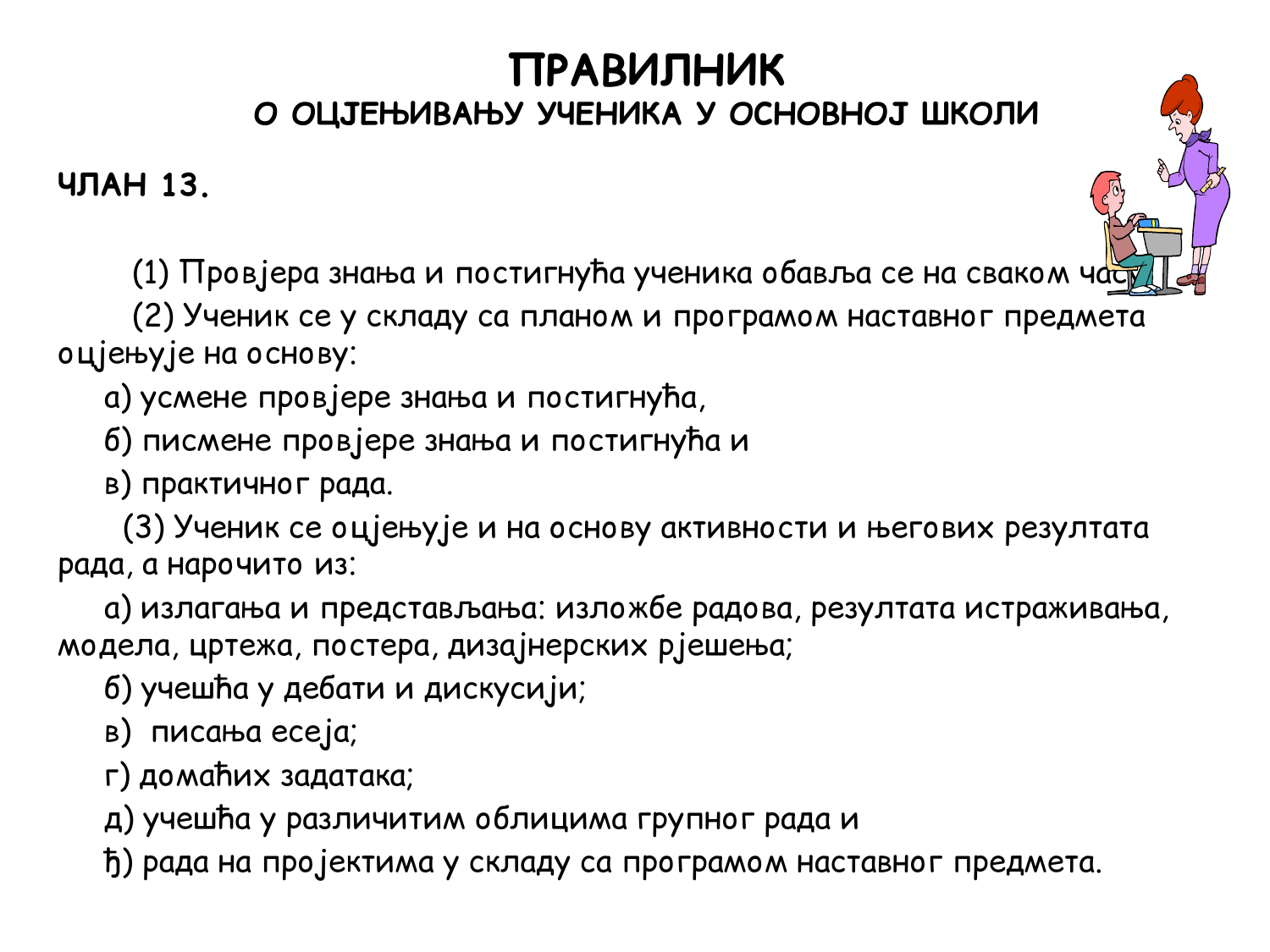

# ПРАВИЛНИК О ОЦЈЕЊИВАЊУ УЧЕНИКА У ОСНОВНОЈ ШКОЛИ

ЧЛАН 13.

        (1) Провјера знања и постигнућа ученика обавља се на сваком часу.
        (2) Ученик се у складу са планом и програмом наставног предмета оцјењује на основу:
     а) усмене провјере знања и постигнућа,
     б) писмене провјере знања и постигнућа и
     в) практичног рада.
       (3) Ученик се оцјењује и на основу активности и његових резултата рада, а нарочито из:
     а) излагања и представљања: изложбе радова, резултата истраживања, модела, цртежа, постера, дизајнерских рјешења;
     б) учешћа у дебати и дискусији;
     в)  писања есеја;
     г) домаћих задатака;
     д) учешћа у различитим облицима групног рада и
     ђ) рада на пројектима у складу са програмом наставног предмета.